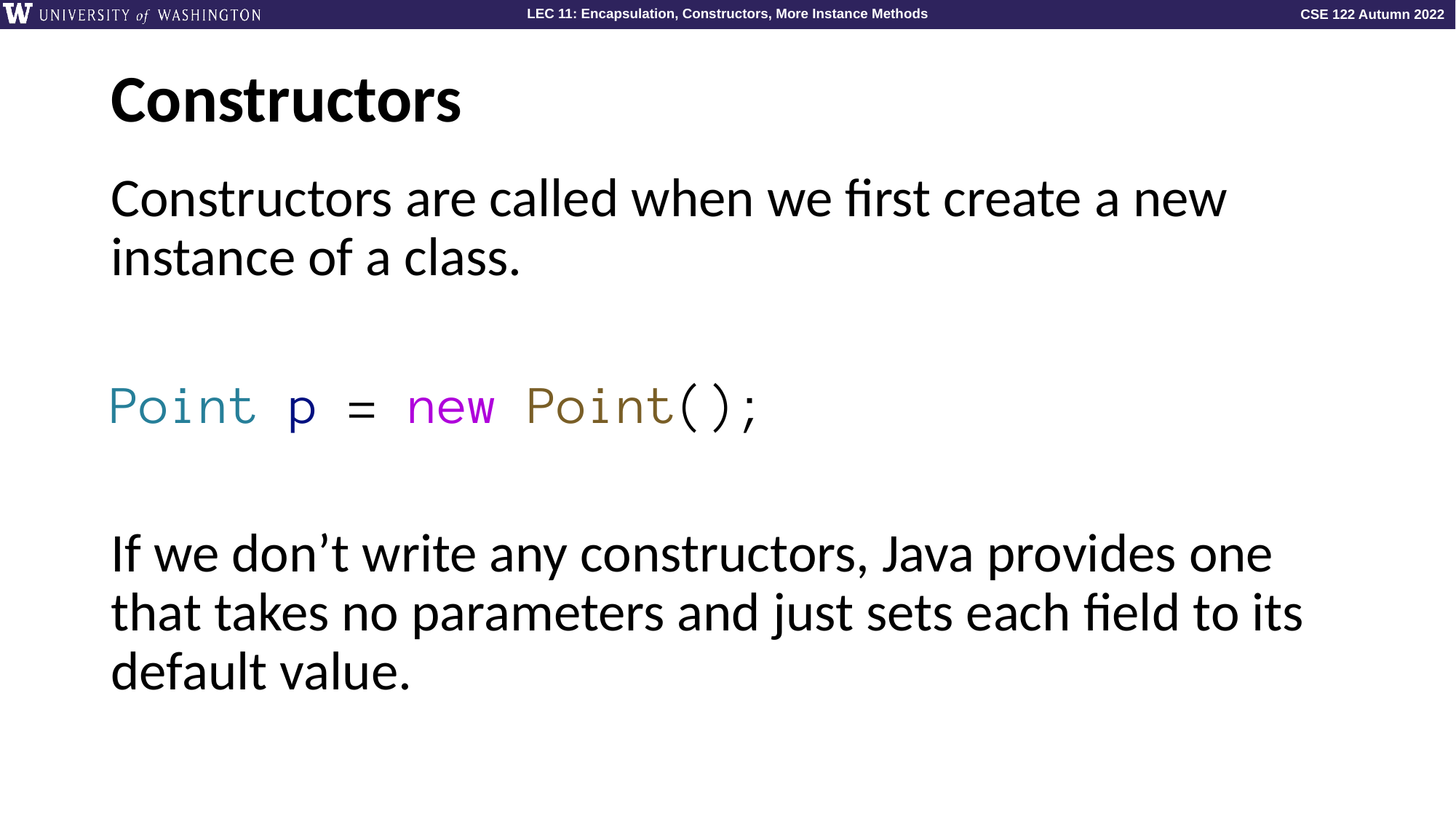

# Constructors
Constructors are called when we first create a new instance of a class.

Point p = new Point();

If we don’t write any constructors, Java provides one that takes no parameters and just sets each field to its default value.